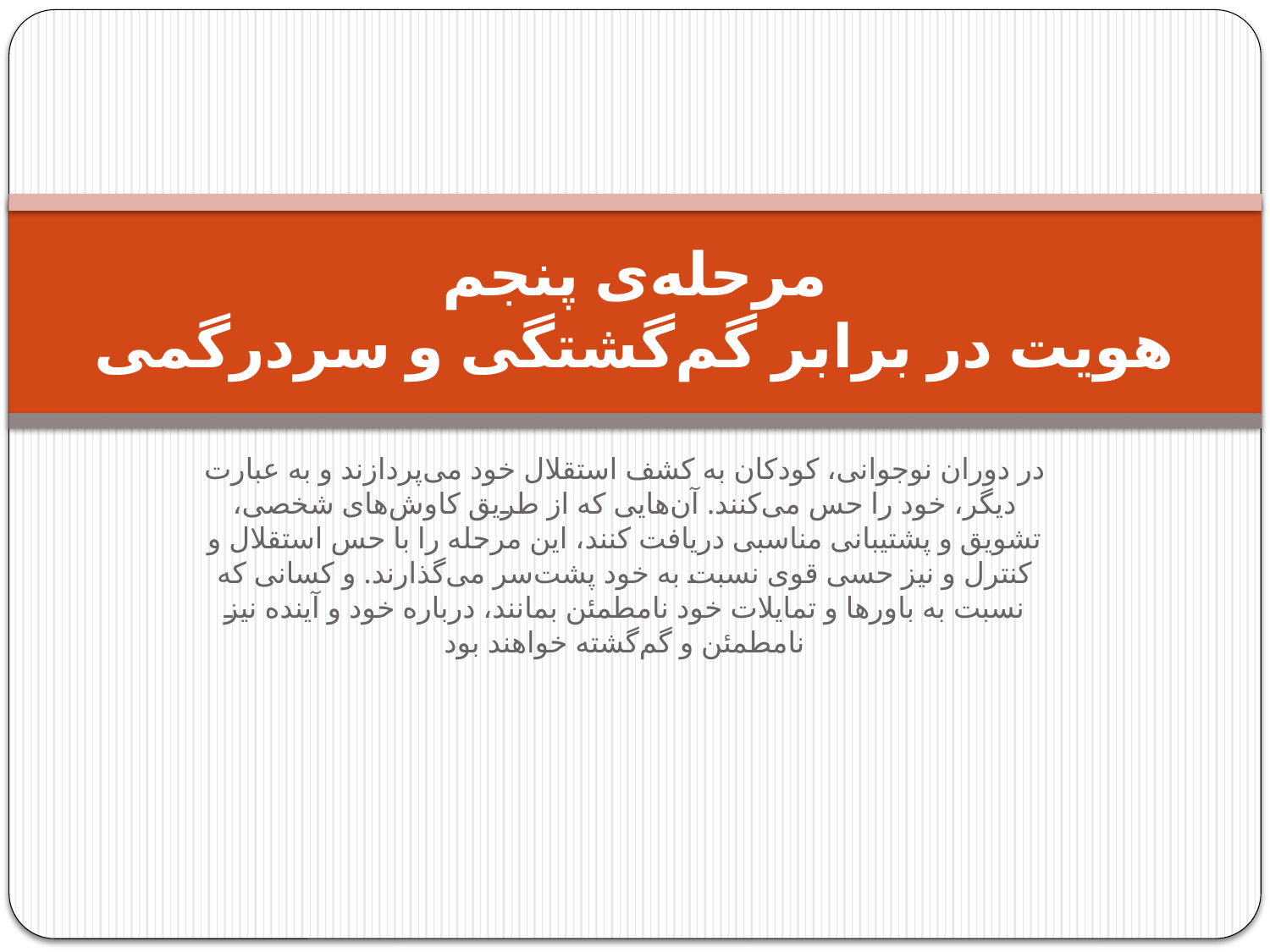

# مرحله‌ی پنجم هویت در برابر گم‌گشتگی و سردرگمی
در دوران نوجوانی، کودکان به کشف استقلال خود می‌پردازند و به عبارت دیگر، خود را حس می‌کنند. آن‌هایی که از طریق کاوش‌های شخصی، تشویق و پشتیبانی مناسبی دریافت کنند، این مرحله را با حس استقلال و کنترل و نیز حسی قوی نسبت به خود پشت‌سر می‌گذارند. و کسانی که نسبت به باورها و تمایلات خود نامطمئن بمانند، درباره خود و آینده نیز نامطمئن و گم‌گشته خواهند بود